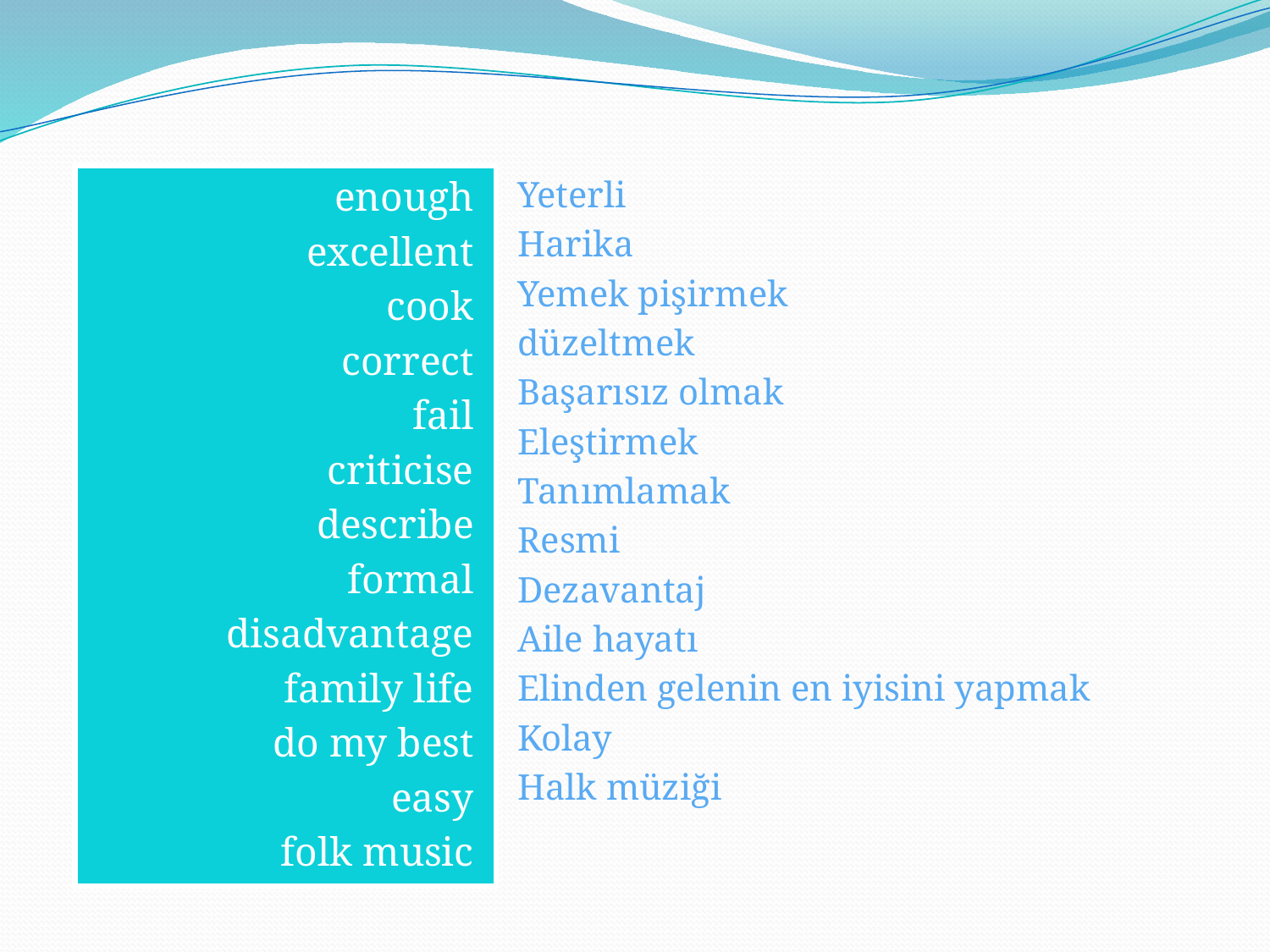

enough
excellent
cook
correct
fail
criticise
describe
formal
disadvantage
family life
do my best
easy
folk music

Yeterli
Harika
Yemek pişirmek
düzeltmek
Başarısız olmak
Eleştirmek
Tanımlamak
Resmi
Dezavantaj
Aile hayatı
Elinden gelenin en iyisini yapmak
Kolay
Halk müziği